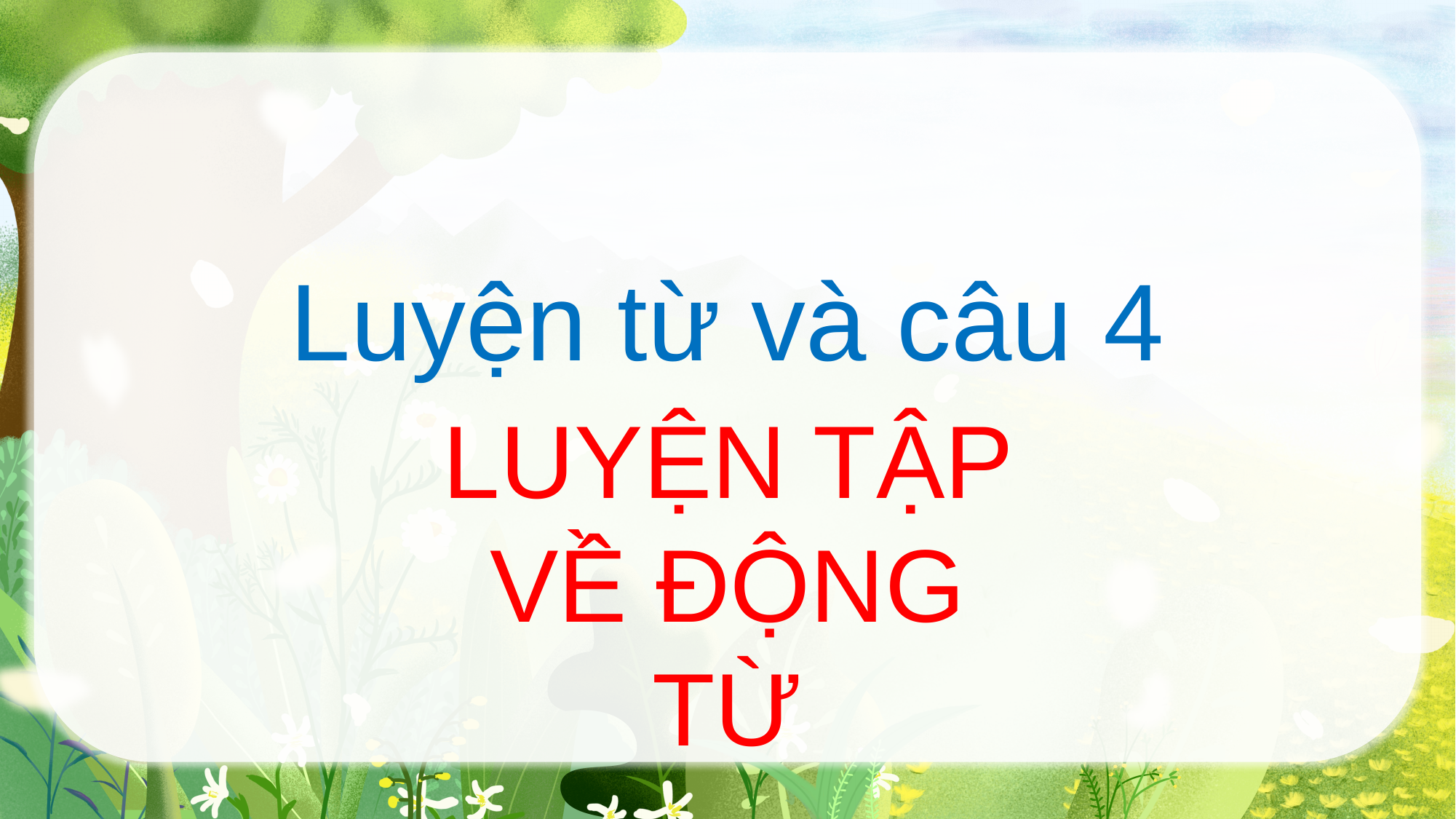

Luyện từ và câu 4
LUYỆN TẬP VỀ ĐỘNG TỪ